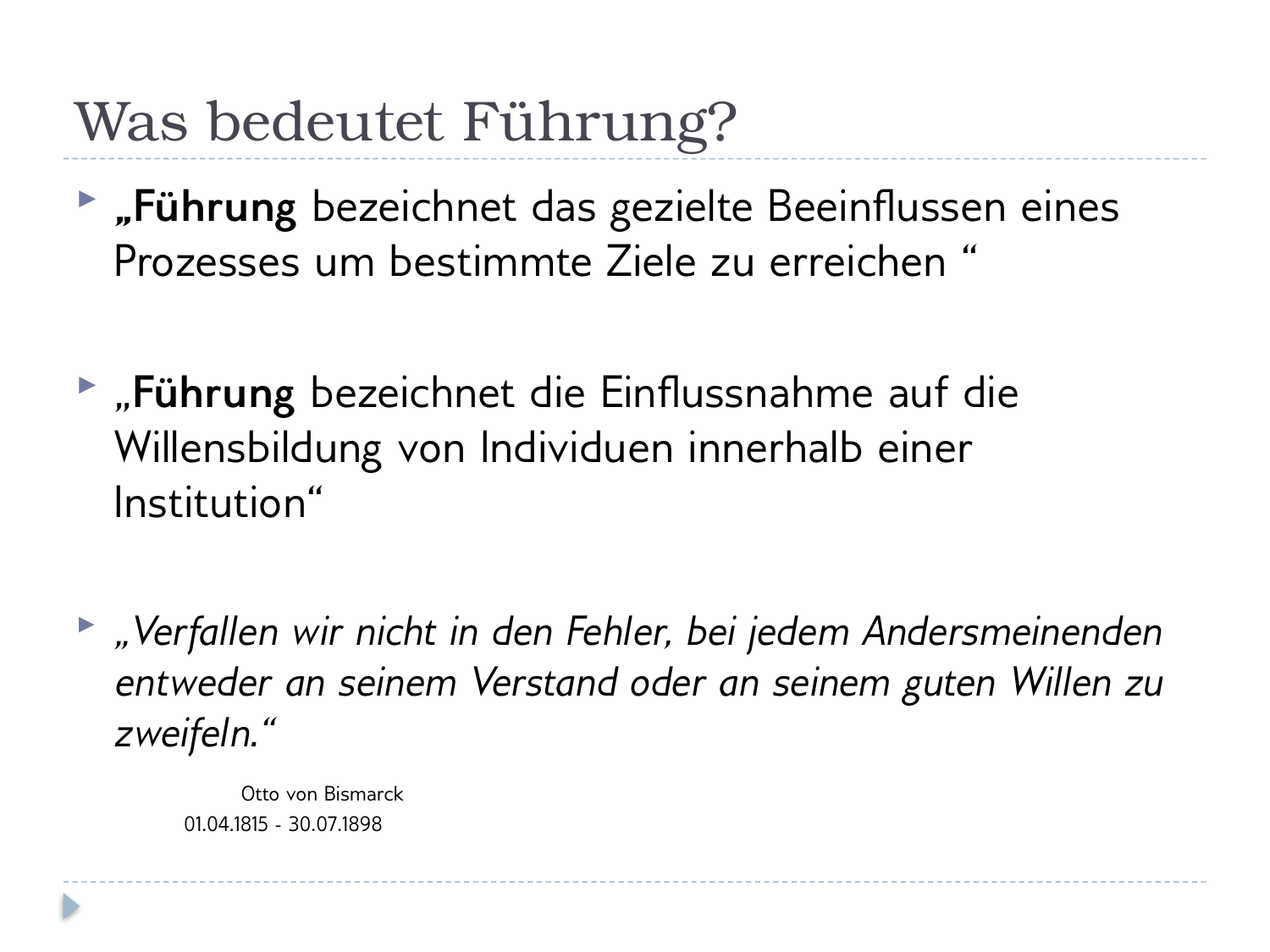

# Was bedeutet Führung?
„Führung bezeichnet das gezielte Beeinflussen eines Prozesses um bestimmte Ziele zu erreichen “

„Führung bezeichnet die Einflussnahme auf die Willensbildung von Individuen innerhalb einer Institution“

„Verfallen wir nicht in den Fehler, bei jedem Andersmeinenden entweder an seinem Verstand oder an seinem guten Willen zu zweifeln.“
	Otto von Bismarck
           01.04.1815 - 30.07.1898